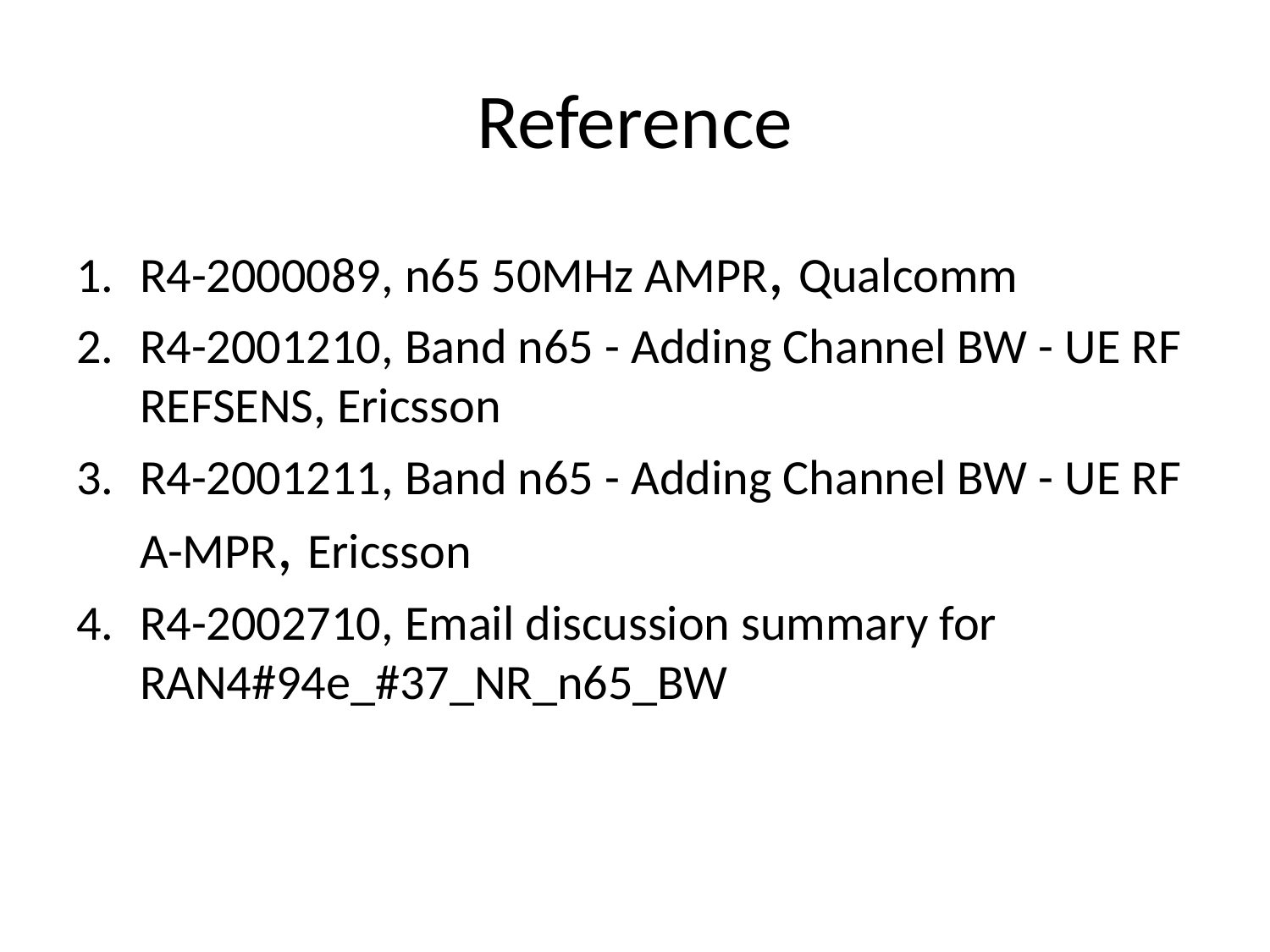

# Reference
R4-2000089, n65 50MHz AMPR, Qualcomm
R4-2001210, Band n65 - Adding Channel BW - UE RF REFSENS, Ericsson
R4-2001211, Band n65 - Adding Channel BW - UE RF A-MPR, Ericsson
R4-2002710, Email discussion summary for RAN4#94e_#37_NR_n65_BW